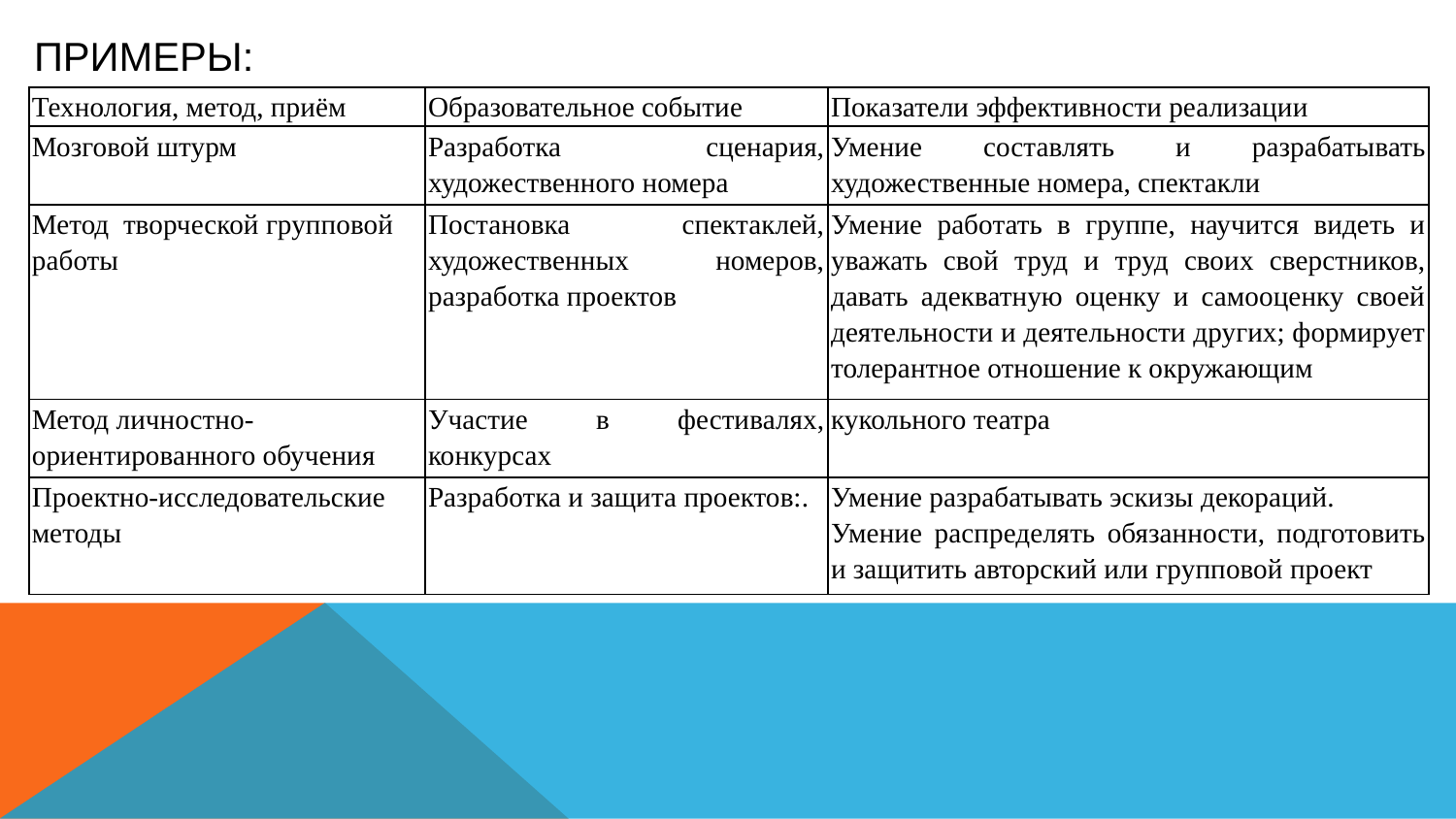

ПРИМЕРЫ:
| Технология, метод, приём | Образовательное событие | Показатели эффективности реализации |
| --- | --- | --- |
| Мозговой штурм | Разработка сценария, художественного номера | Умение составлять и разрабатывать художественные номера, спектакли |
| Метод творческой групповой работы | Постановка спектаклей, художественных номеров, разработка проектов | Умение работать в группе, научится видеть и уважать свой труд и труд своих сверстников, давать адекватную оценку и самооценку своей деятельности и деятельности других; формирует толерантное отношение к окружающим |
| Метод личностно-ориентированного обучения | Участие в фестивалях, конкурсах | кукольного театра |
| Проектно-исследовательские методы | Разработка и защита проектов:. | Умение разрабатывать эскизы декораций. Умение распределять обязанности, подготовить и защитить авторский или групповой проект |